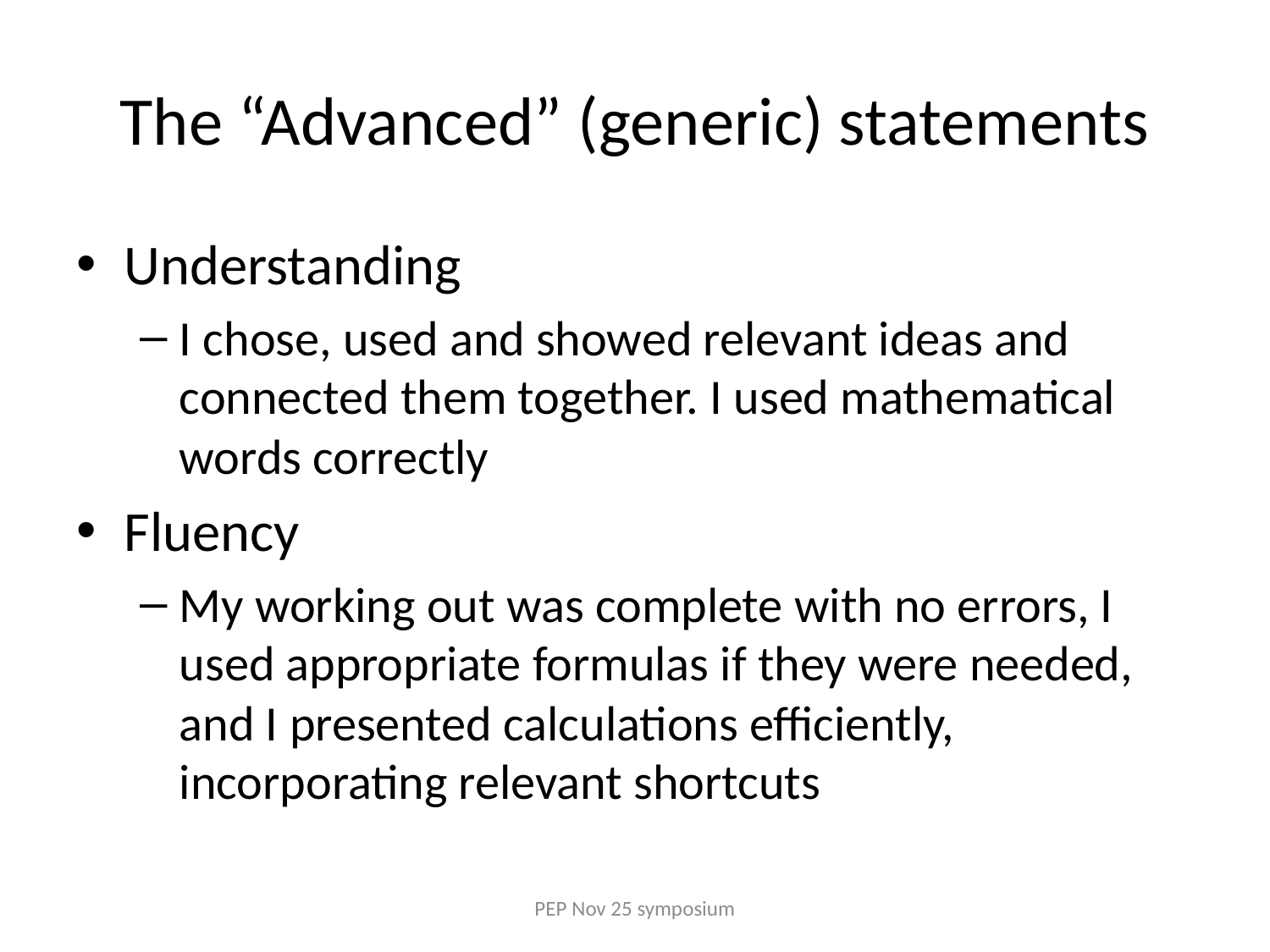

# The “Advanced” (generic) statements
Understanding
I chose, used and showed relevant ideas and connected them together. I used mathematical words correctly
Fluency
My working out was complete with no errors, I used appropriate formulas if they were needed, and I presented calculations efficiently, incorporating relevant shortcuts
PEP Nov 25 symposium